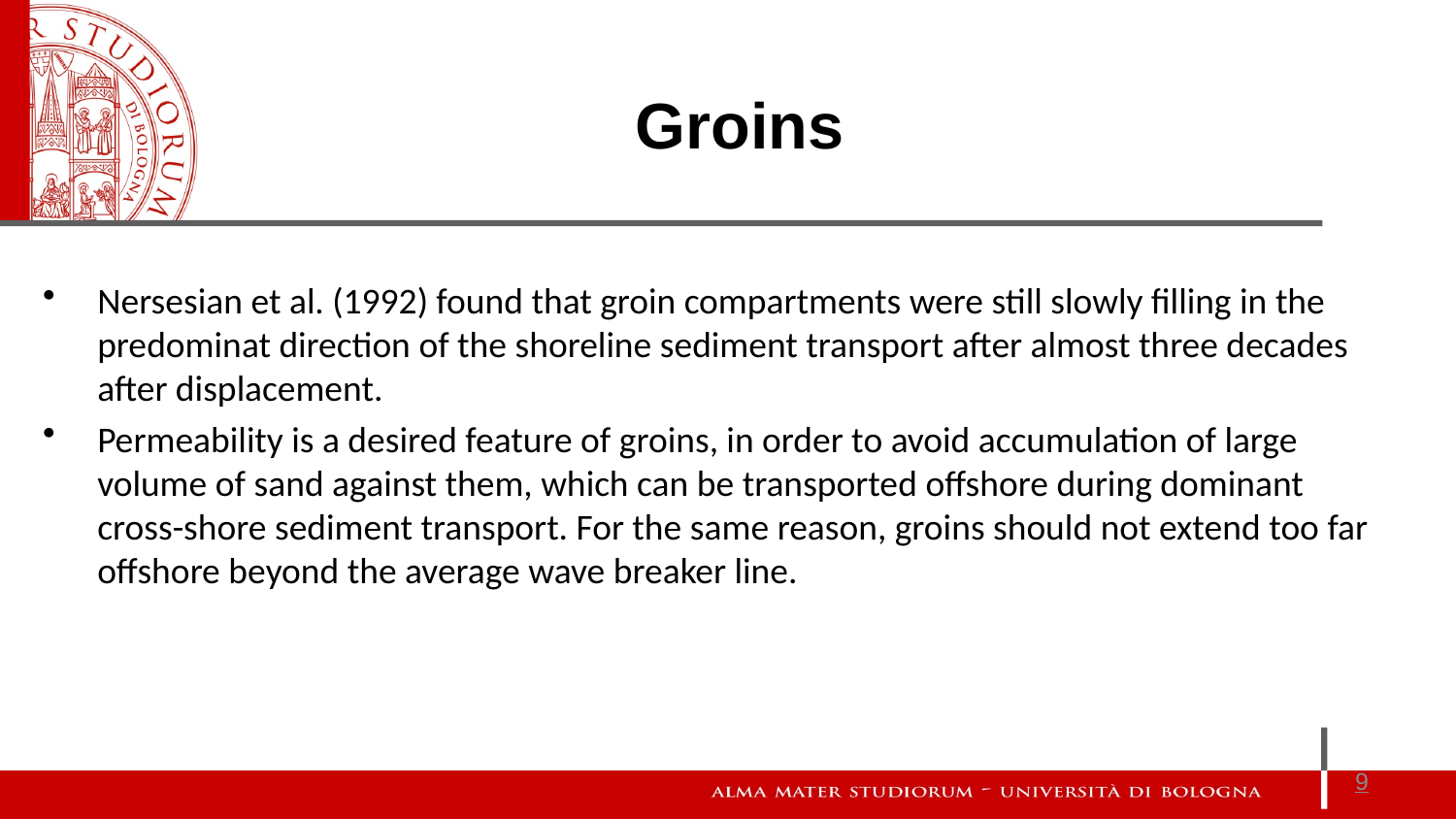

Groins
Nersesian et al. (1992) found that groin compartments were still slowly filling in the predominat direction of the shoreline sediment transport after almost three decades after displacement.
Permeability is a desired feature of groins, in order to avoid accumulation of large volume of sand against them, which can be transported offshore during dominant cross-shore sediment transport. For the same reason, groins should not extend too far offshore beyond the average wave breaker line.
9